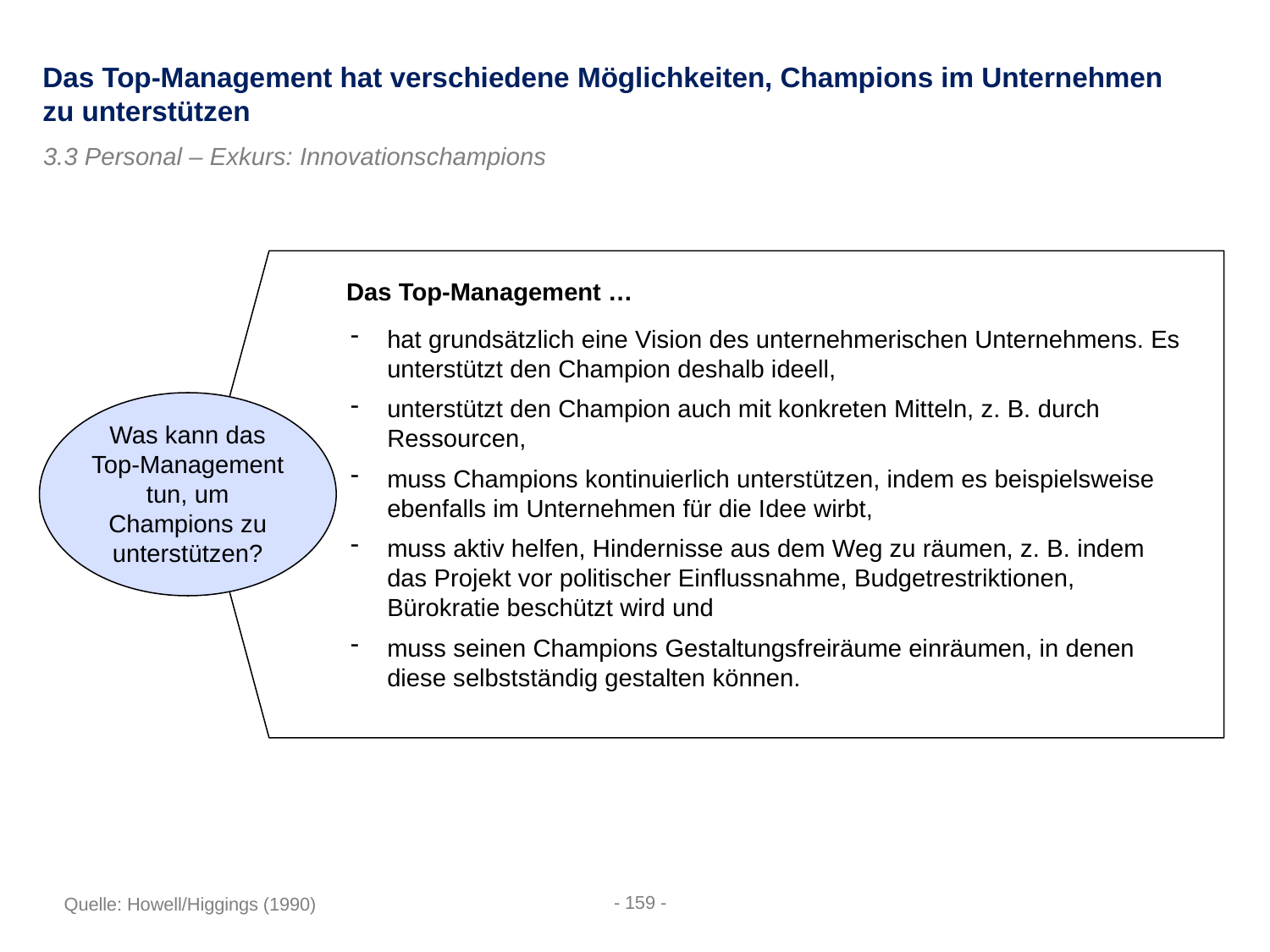

Das Top-Management hat verschiedene Möglichkeiten, Champions im Unternehmen zu unterstützen
3.3 Personal – Exkurs: Innovationschampions

Das Top-Management …
hat grundsätzlich eine Vision des unternehmerischen Unternehmens. Es unterstützt den Champion deshalb ideell,
unterstützt den Champion auch mit konkreten Mitteln, z. B. durch Ressourcen,
muss Champions kontinuierlich unterstützen, indem es beispielsweise ebenfalls im Unternehmen für die Idee wirbt,
muss aktiv helfen, Hindernisse aus dem Weg zu räumen, z. B. indem das Projekt vor politischer Einflussnahme, Budgetrestriktionen, Bürokratie beschützt wird und
muss seinen Champions Gestaltungsfreiräume einräumen, in denen diese selbstständig gestalten können.

Was kann das Top-Management tun, um Champions zu unterstützen?
- 159 -
Quelle: Howell/Higgings (1990)